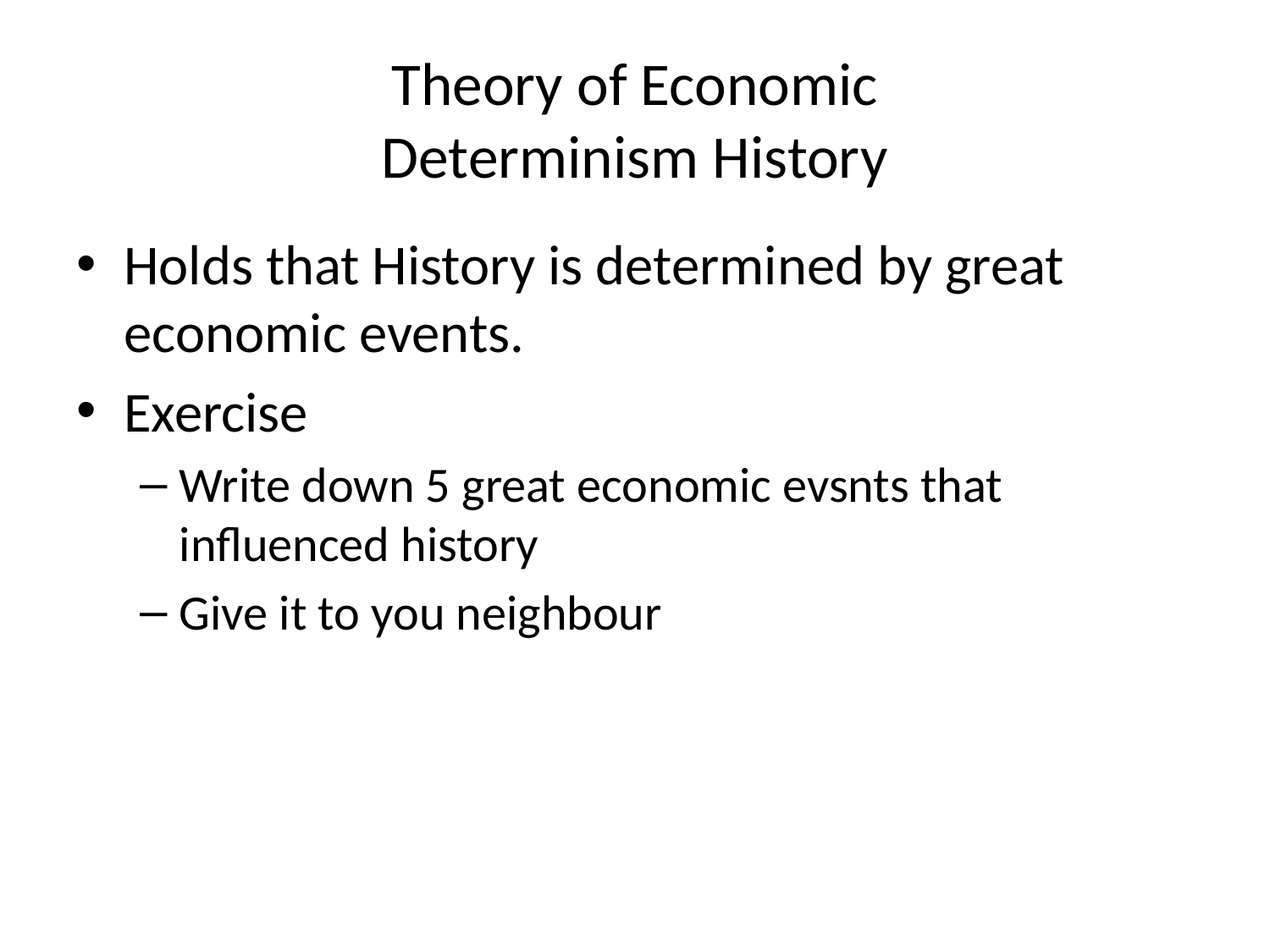

# Theory of Economic Determinism History
Holds that History is determined by great economic events.
Exercise
Write down 5 great economic evsnts that influenced history
Give it to you neighbour